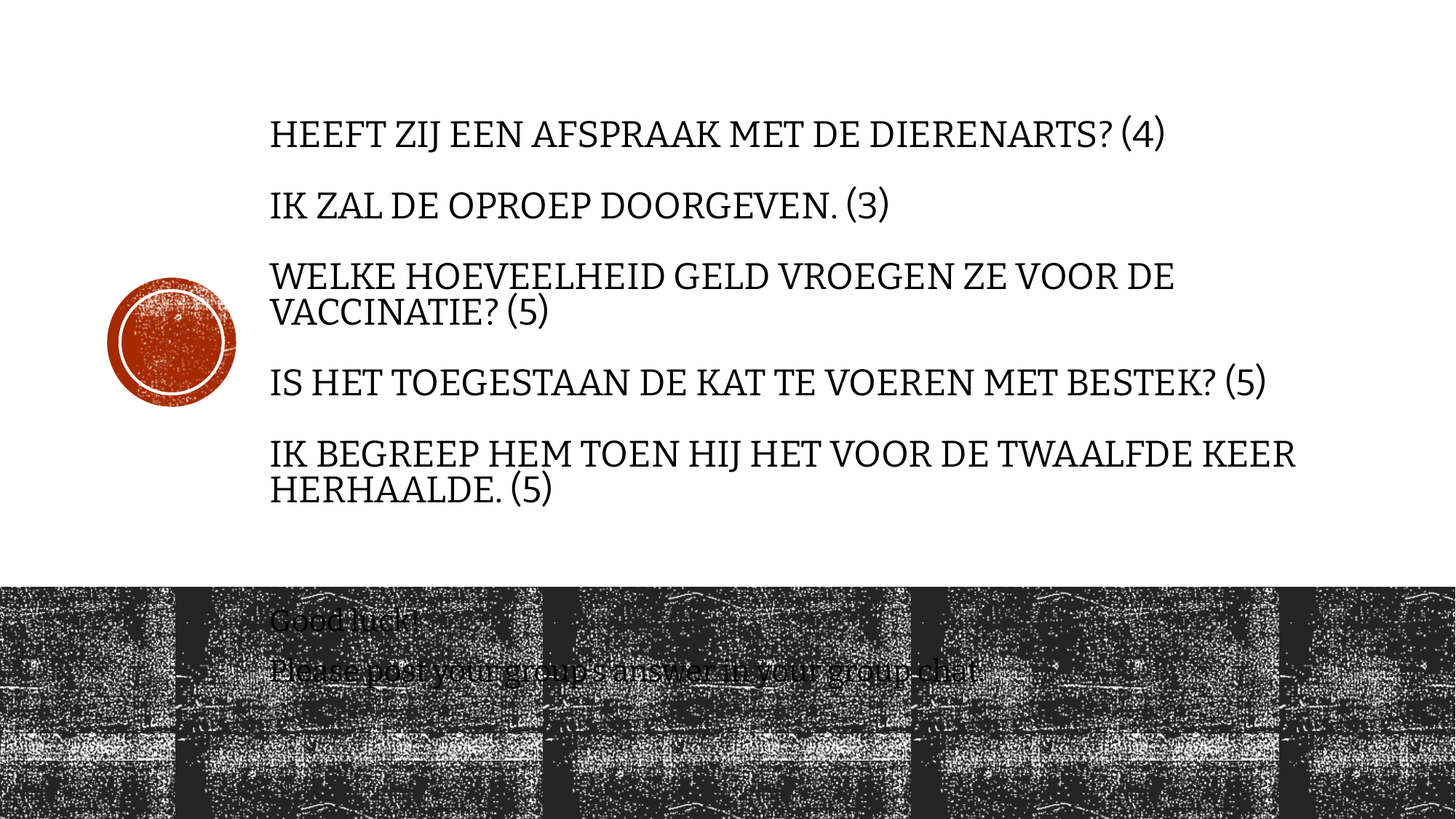

# Heeft zij een afspraak met de dierenarts? (4) Ik zal de oproep doorgeven. (3) Welke hoeveelheid geld vroegen ze voor de vaccinatie? (5) Is het toegestaan de kat te voeren met bestek? (5) Ik begreep hem toen hij het voor de twaalfde keer herhaalde. (5)
Good luck!
Please post your group’s answer in your group chat.